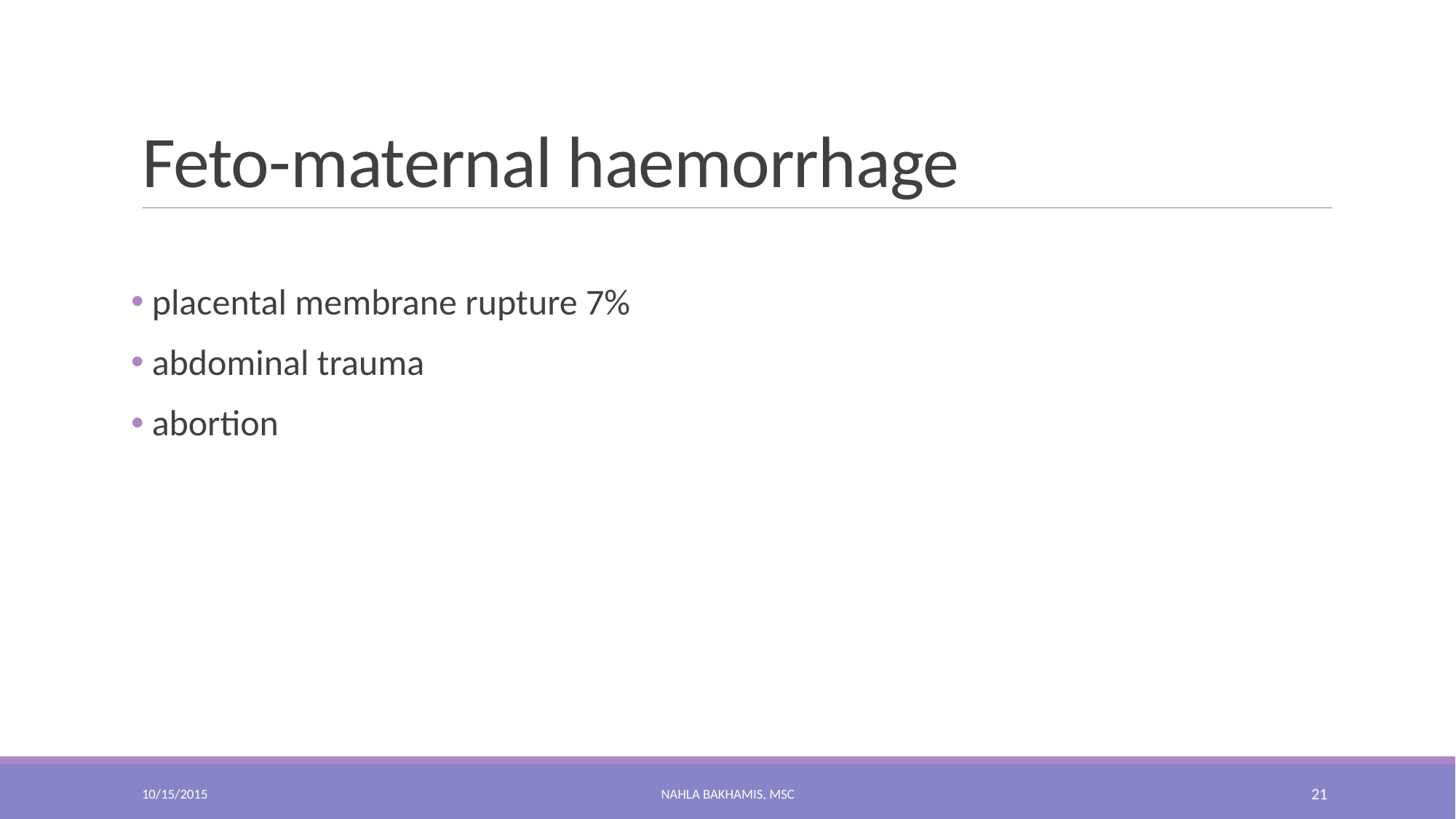

# Feto-maternal haemorrhage

 placental membrane rupture 7%
 abdominal trauma
 abortion
10/15/2015
NAHLA BAKHAMIS, MSc
21